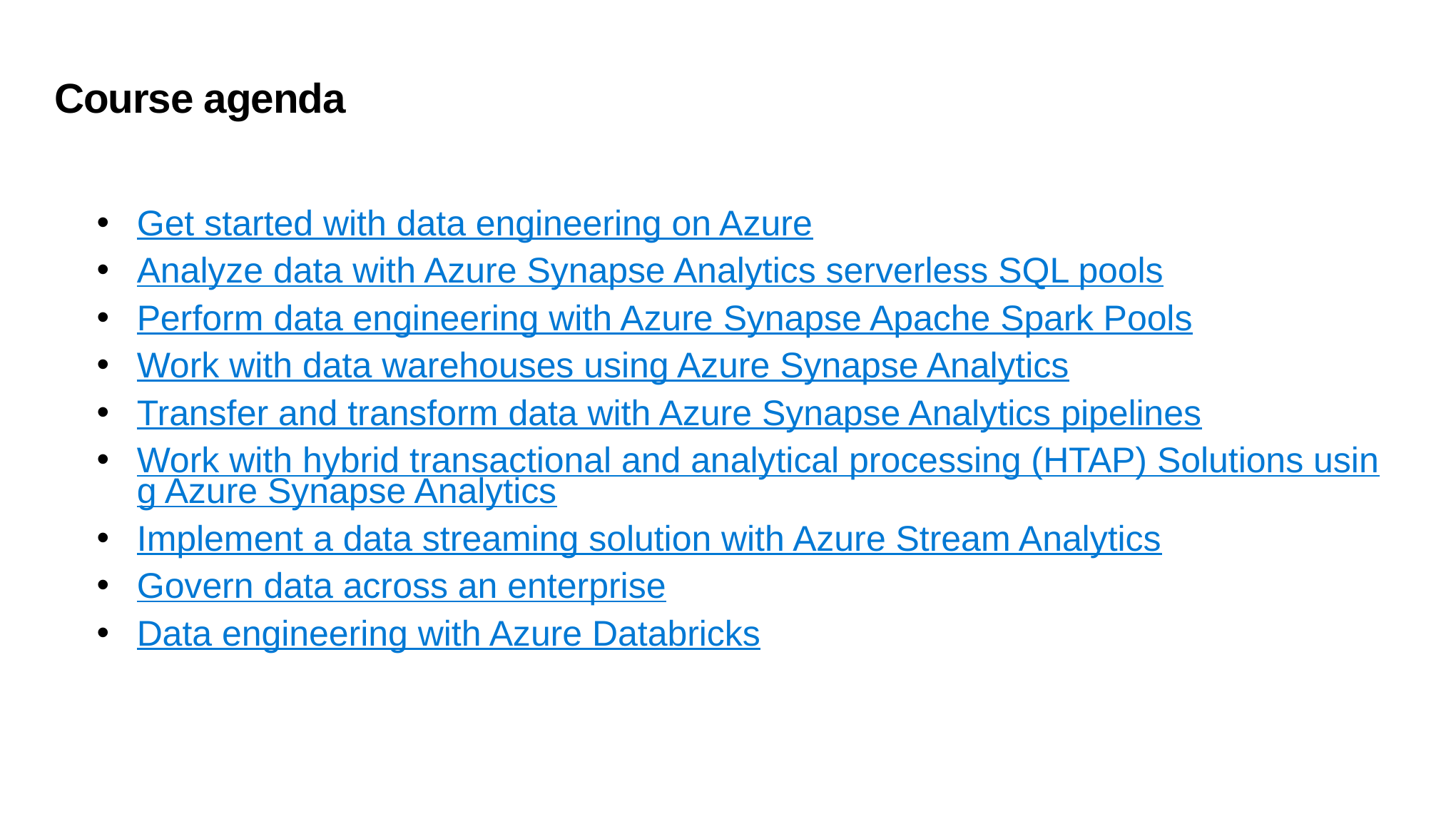

# Course agenda
Get started with data engineering on Azure
Analyze data with Azure Synapse Analytics serverless SQL pools
Perform data engineering with Azure Synapse Apache Spark Pools
Work with data warehouses using Azure Synapse Analytics
Transfer and transform data with Azure Synapse Analytics pipelines
Work with hybrid transactional and analytical processing (HTAP) Solutions using Azure Synapse Analytics
Implement a data streaming solution with Azure Stream Analytics
Govern data across an enterprise
Data engineering with Azure Databricks